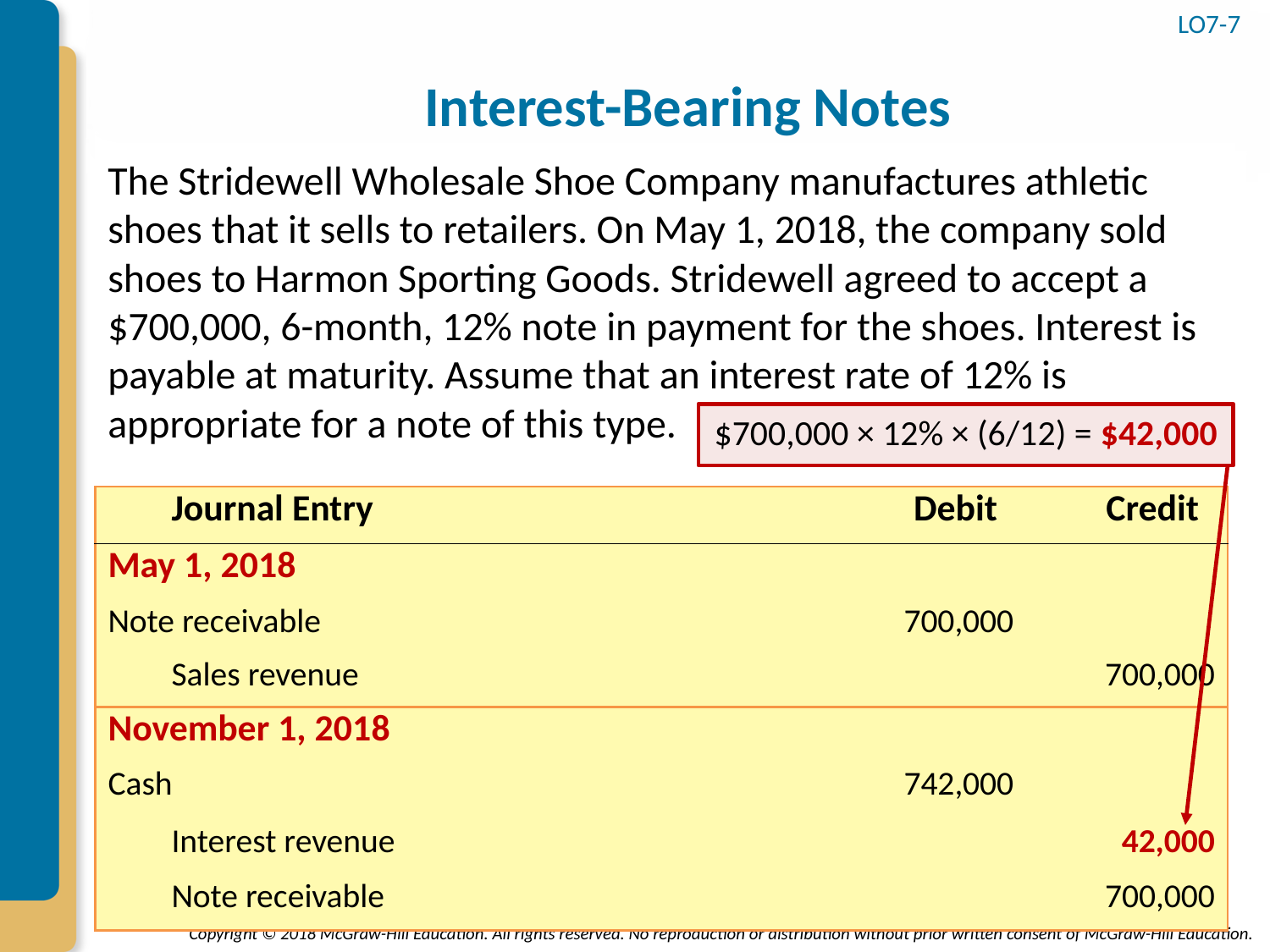

# Interest-Bearing Notes
LO7-7
The Stridewell Wholesale Shoe Company manufactures athletic shoes that it sells to retailers. On May 1, 2018, the company sold shoes to Harmon Sporting Goods. Stridewell agreed to accept a $700,000, 6-month, 12% note in payment for the shoes. Interest is payable at maturity. Assume that an interest rate of 12% is appropriate for a note of this type.
$700,000 × 12% × (6/12) = $42,000
| Journal Entry | Debit | Credit |
| --- | --- | --- |
| May 1, 2018 |  |  |
| Note receivable | 700,000 |  |
| Sales revenue |  | 700,000 |
| November 1, 2018 |  |  |
| Cash | 742,000 |  |
| Interest revenue |  | 42,000 |
| Note receivable |  | 700,000 |